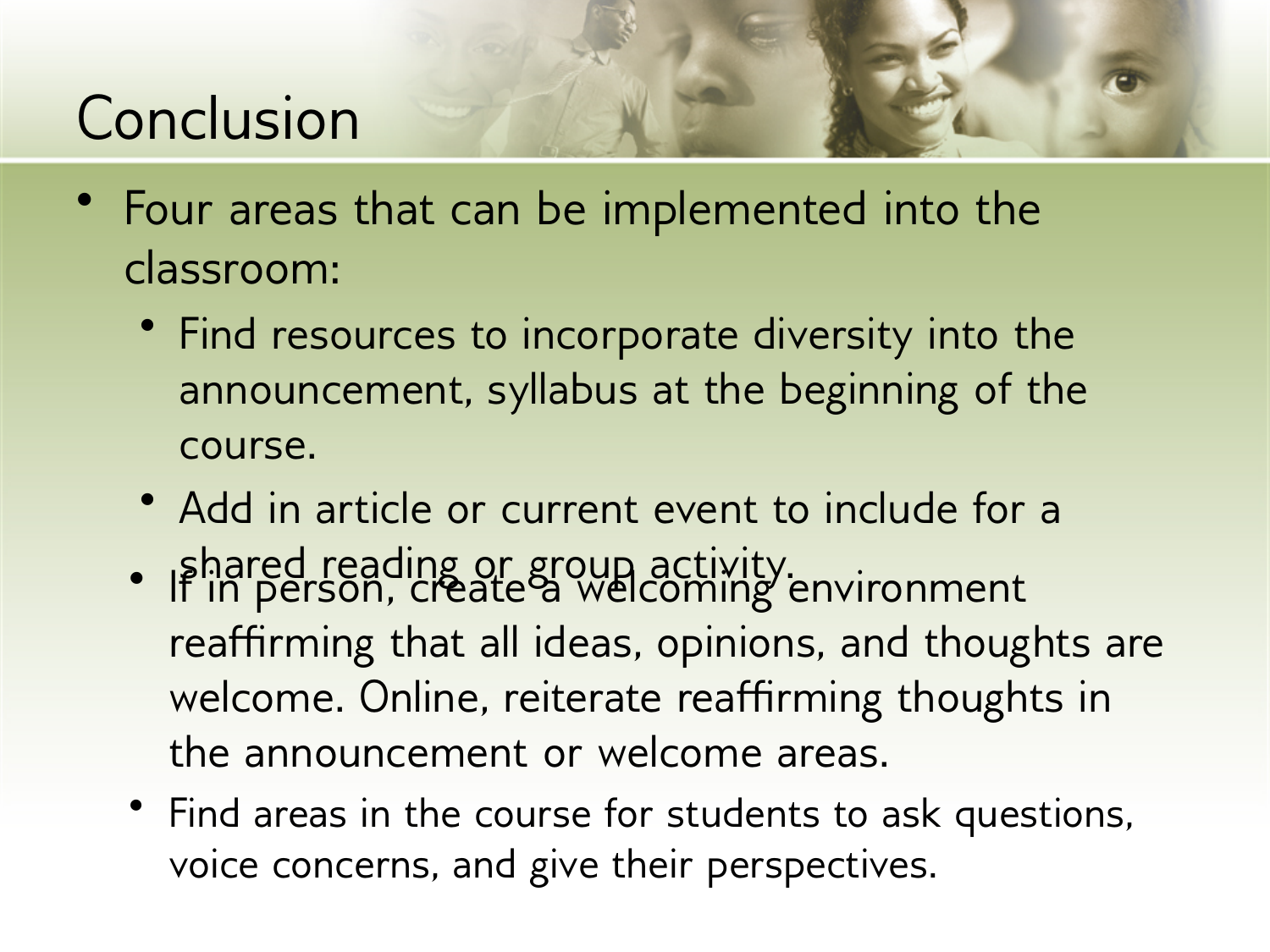

# Conclusion
Four areas that can be implemented into the classroom:
Find resources to incorporate diversity into the announcement, syllabus at the beginning of the course.
Add in article or current event to include for a shared reading or group activity.
If in person, create a welcoming environment reaffirming that all ideas, opinions, and thoughts are welcome. Online, reiterate reaffirming thoughts in the announcement or welcome areas.
Find areas in the course for students to ask questions, voice concerns, and give their perspectives.